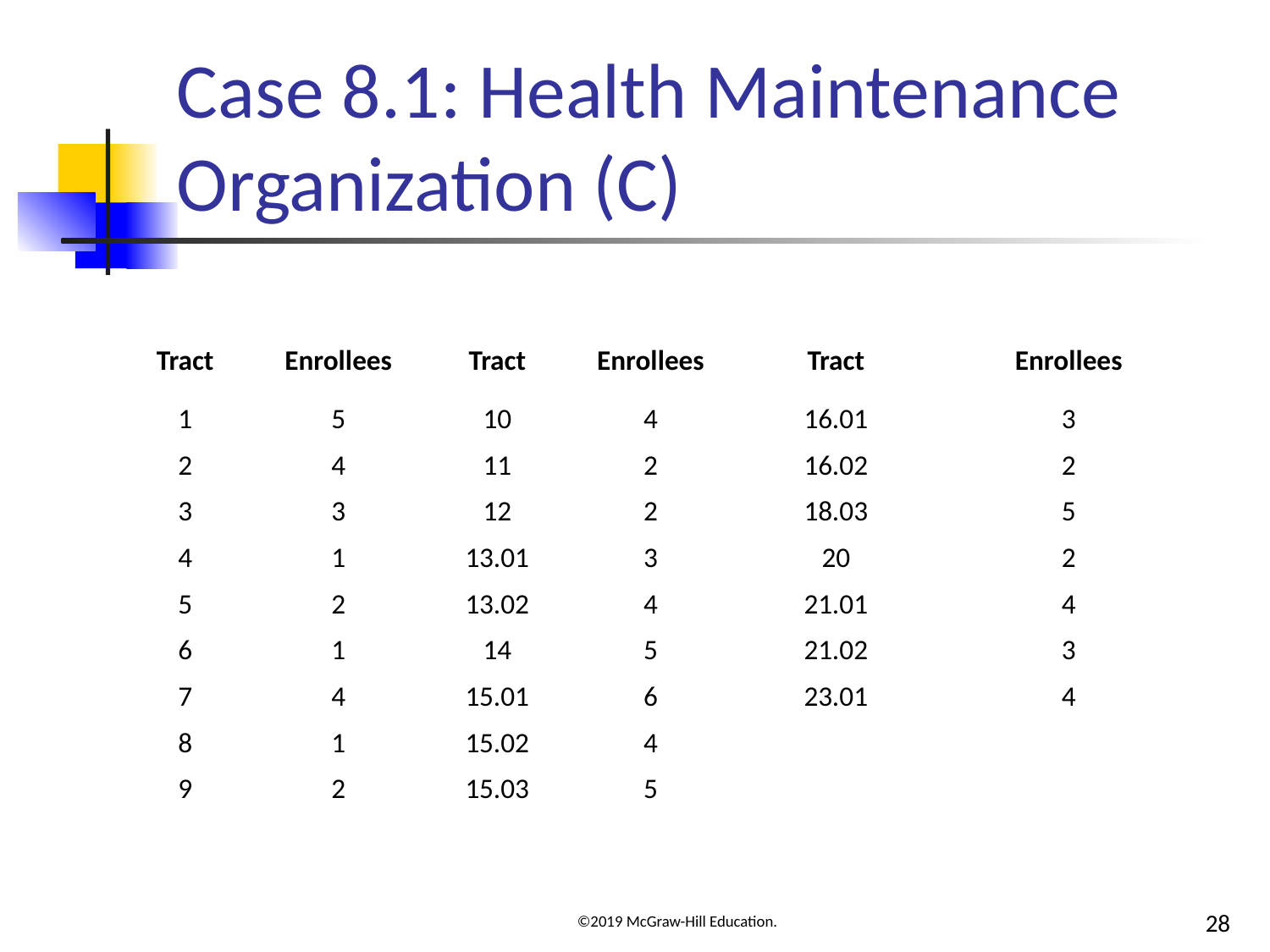

# Case 8.1: Health Maintenance Organization (C)
| Tract | Enrollees | Tract | Enrollees | Tract | Enrollees |
| --- | --- | --- | --- | --- | --- |
| 1 | 5 | 10 | 4 | 16.01 | 3 |
| 2 | 4 | 11 | 2 | 16.02 | 2 |
| 3 | 3 | 12 | 2 | 18.03 | 5 |
| 4 | 1 | 13.01 | 3 | 20 | 2 |
| 5 | 2 | 13.02 | 4 | 21.01 | 4 |
| 6 | 1 | 14 | 5 | 21.02 | 3 |
| 7 | 4 | 15.01 | 6 | 23.01 | 4 |
| 8 | 1 | 15.02 | 4 | Blank | Blank |
| 9 | 2 | 15.03 | 5 | Blank | Blank |